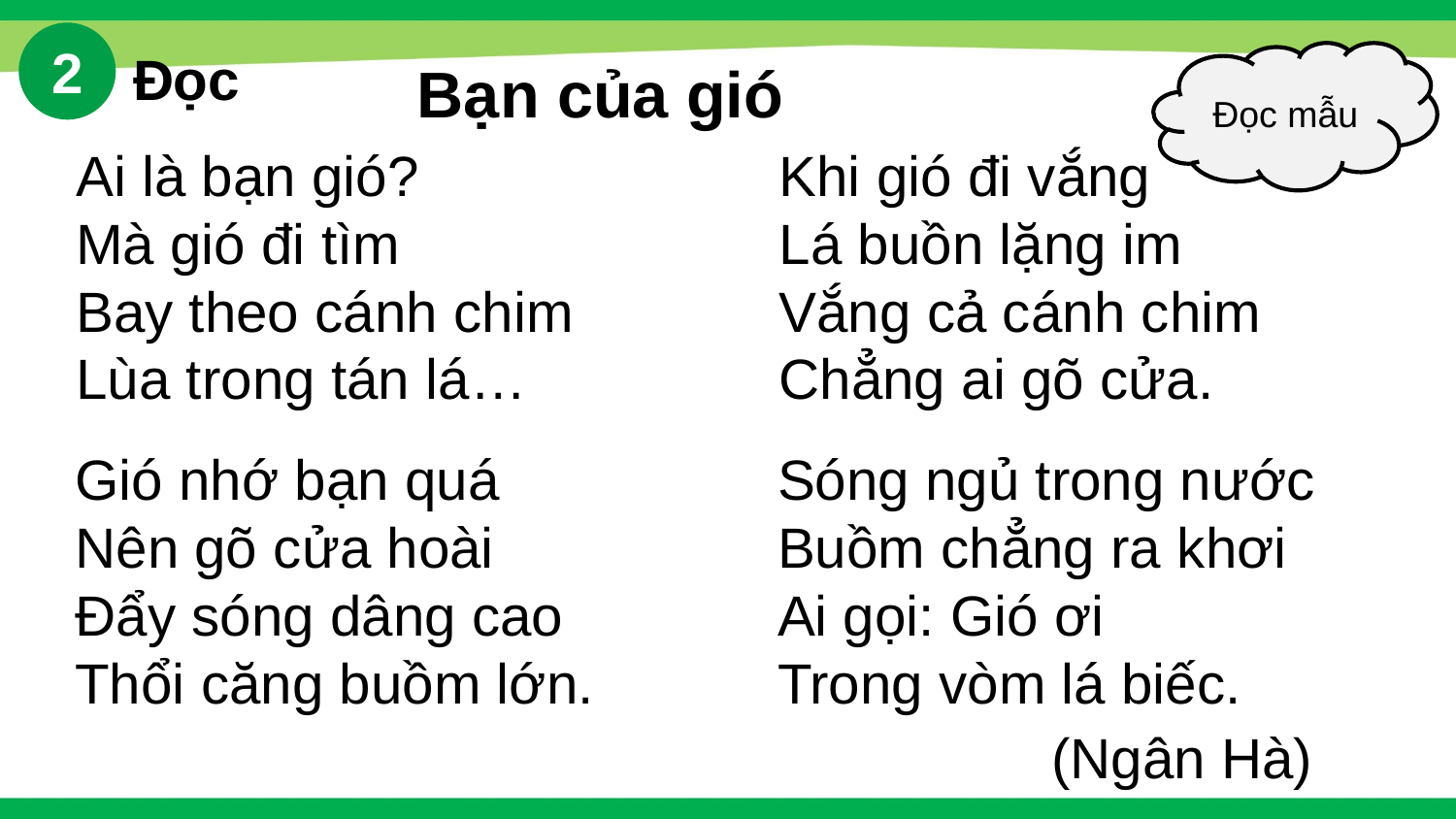

2
Đọc
Đọc mẫu
Bạn của gió
Khi gió đi vắng
Lá buồn lặng im
Vắng cả cánh chim
Chẳng ai gõ cửa.
Ai là bạn gió?
Mà gió đi tìm
Bay theo cánh chim
Lùa trong tán lá…
Gió nhớ bạn quá
Nên gõ cửa hoài
Đẩy sóng dâng cao
Thổi căng buồm lớn.
Sóng ngủ trong nước
Buồm chẳng ra khơi
Ai gọi: Gió ơi
Trong vòm lá biếc.
(Ngân Hà)